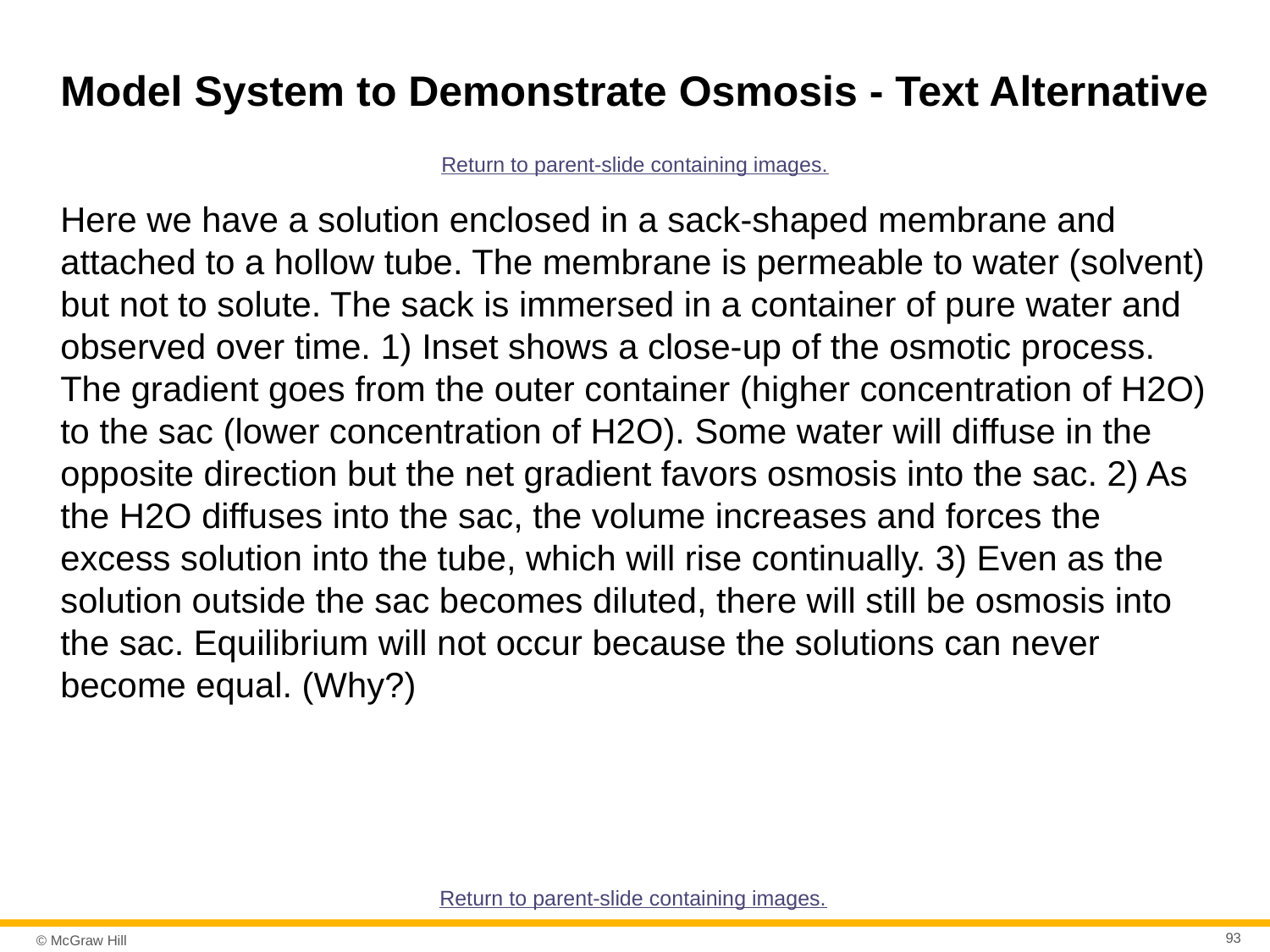

# Model System to Demonstrate Osmosis - Text Alternative
Return to parent-slide containing images.
Here we have a solution enclosed in a sack-shaped membrane and attached to a hollow tube. The membrane is permeable to water (solvent) but not to solute. The sack is immersed in a container of pure water and observed over time. 1) Inset shows a close-up of the osmotic process. The gradient goes from the outer container (higher concentration of H2O) to the sac (lower concentration of H2O). Some water will di­ffuse in the opposite direction but the net gradient favors osmosis into the sac. 2) As the H2O di­ffuses into the sac, the volume increases and forces the excess solution into the tube, which will rise continually. 3) Even as the solution outside the sac becomes diluted, there will still be osmosis into the sac. Equilibrium will not occur because the solutions can never become equal. (Why?)
Return to parent-slide containing images.